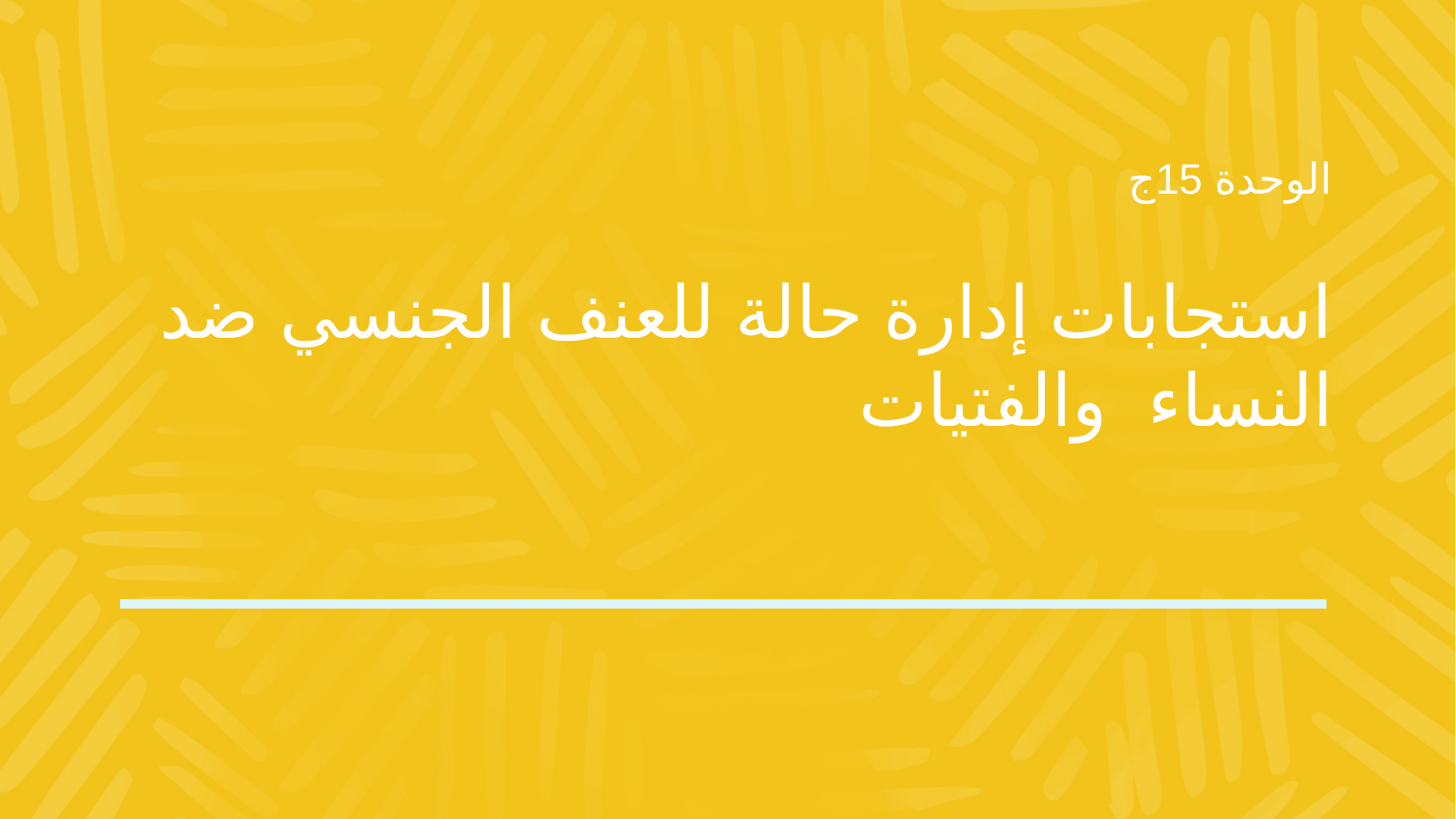

الوحدة 15ج
# استجابات إدارة حالة للعنف الجنسي ضد النساء  والفتيات